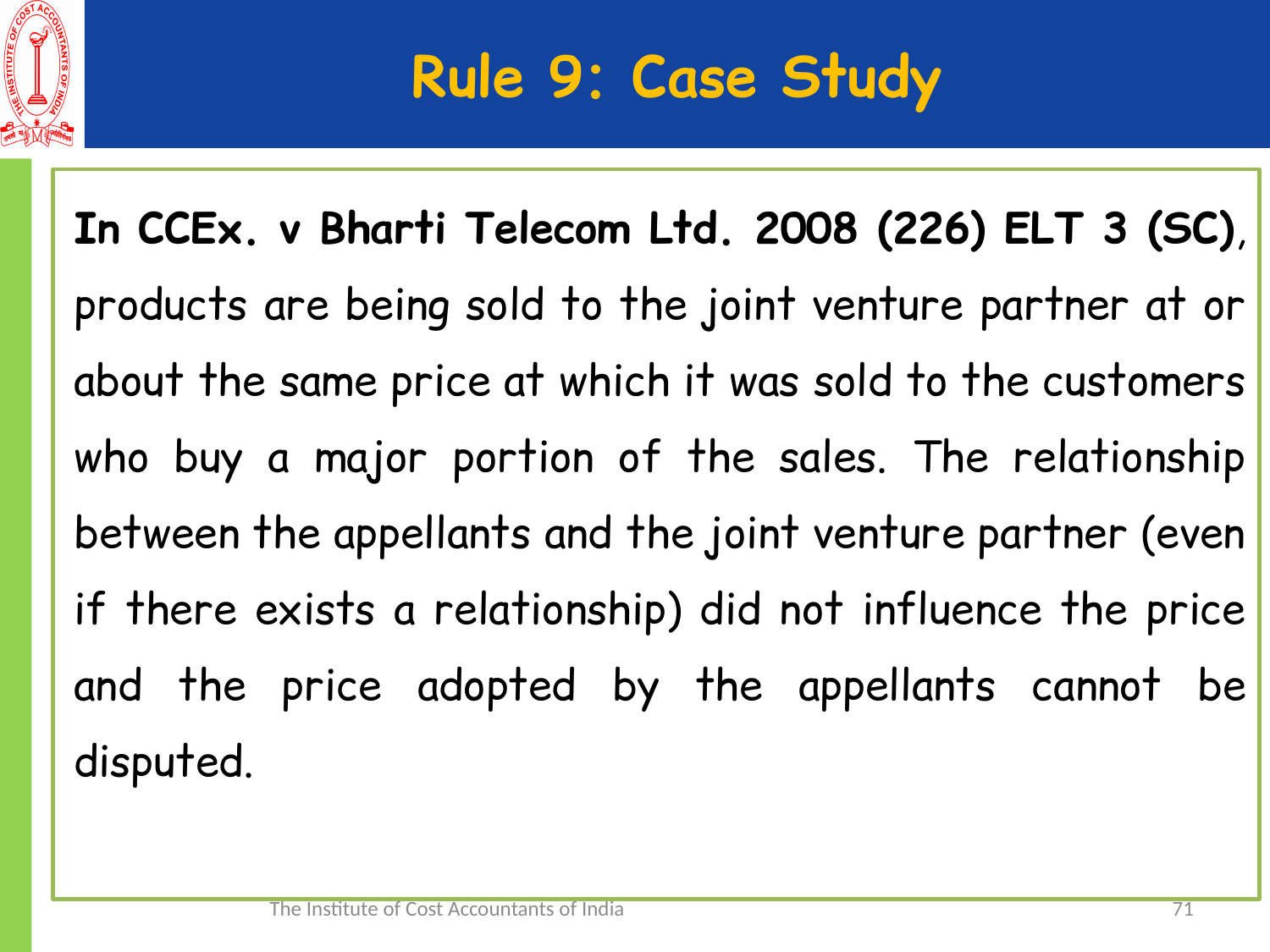

# Rule 9: Case Study
In CCEx. v Bharti Telecom Ltd. 2008 (226) ELT 3 (SC), products are being sold to the joint venture partner at or about the same price at which it was sold to the customers who buy a major portion of the sales. The relationship between the appellants and the joint venture partner (even if there exists a relationship) did not influence the price and the price adopted by the appellants cannot be disputed.

The Institute of Cost Accountants of India
71